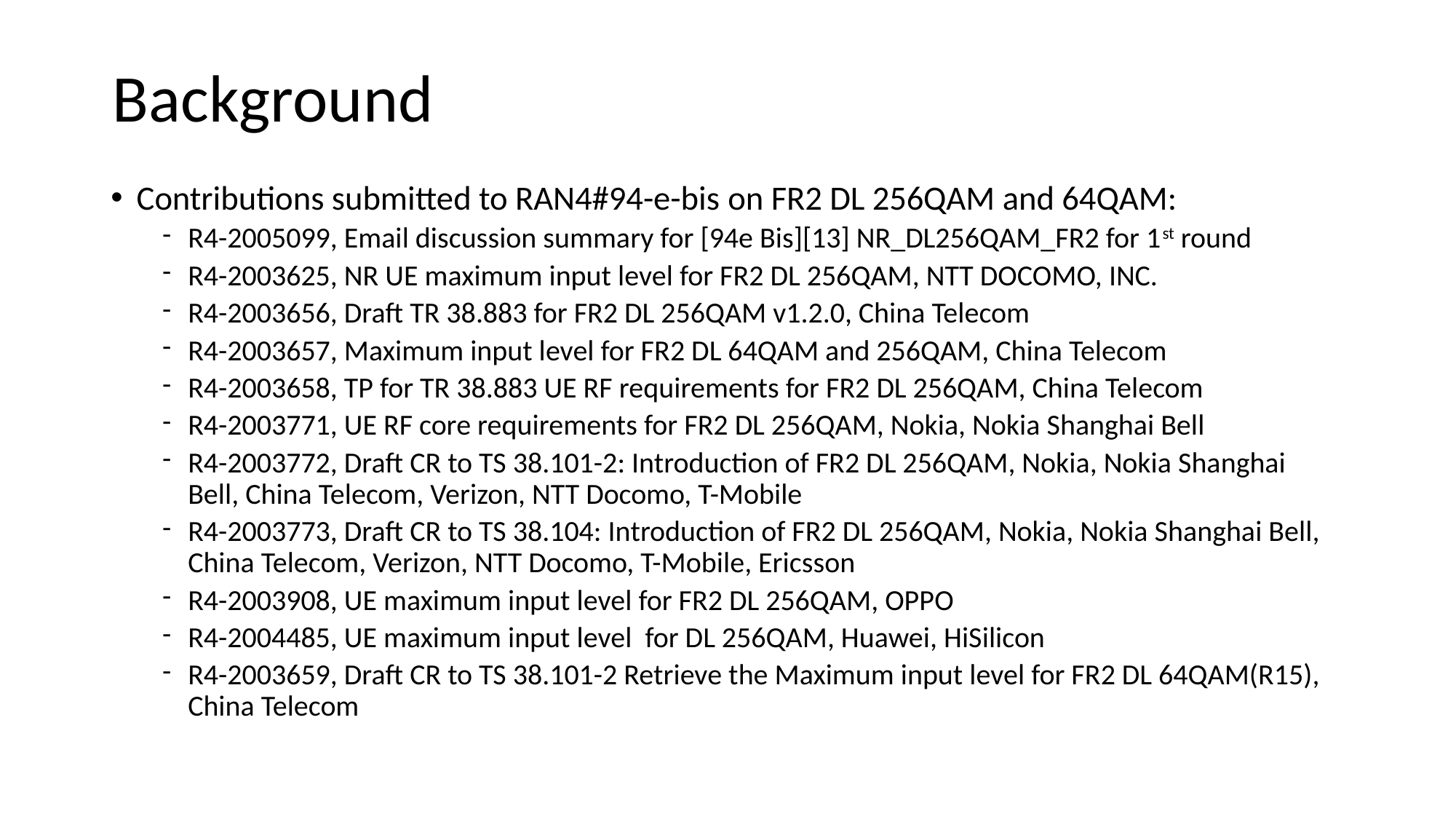

# Background
Contributions submitted to RAN4#94-e-bis on FR2 DL 256QAM and 64QAM:
R4-2005099, Email discussion summary for [94e Bis][13] NR_DL256QAM_FR2 for 1st round
R4-2003625, NR UE maximum input level for FR2 DL 256QAM, NTT DOCOMO, INC.
R4-2003656, Draft TR 38.883 for FR2 DL 256QAM v1.2.0, China Telecom
R4-2003657, Maximum input level for FR2 DL 64QAM and 256QAM, China Telecom
R4-2003658, TP for TR 38.883 UE RF requirements for FR2 DL 256QAM, China Telecom
R4-2003771, UE RF core requirements for FR2 DL 256QAM, Nokia, Nokia Shanghai Bell
R4-2003772, Draft CR to TS 38.101-2: Introduction of FR2 DL 256QAM, Nokia, Nokia Shanghai Bell, China Telecom, Verizon, NTT Docomo, T-Mobile
R4-2003773, Draft CR to TS 38.104: Introduction of FR2 DL 256QAM, Nokia, Nokia Shanghai Bell, China Telecom, Verizon, NTT Docomo, T-Mobile, Ericsson
R4-2003908, UE maximum input level for FR2 DL 256QAM, OPPO
R4-2004485, UE maximum input level  for DL 256QAM, Huawei, HiSilicon
R4-2003659, Draft CR to TS 38.101-2 Retrieve the Maximum input level for FR2 DL 64QAM(R15), China Telecom